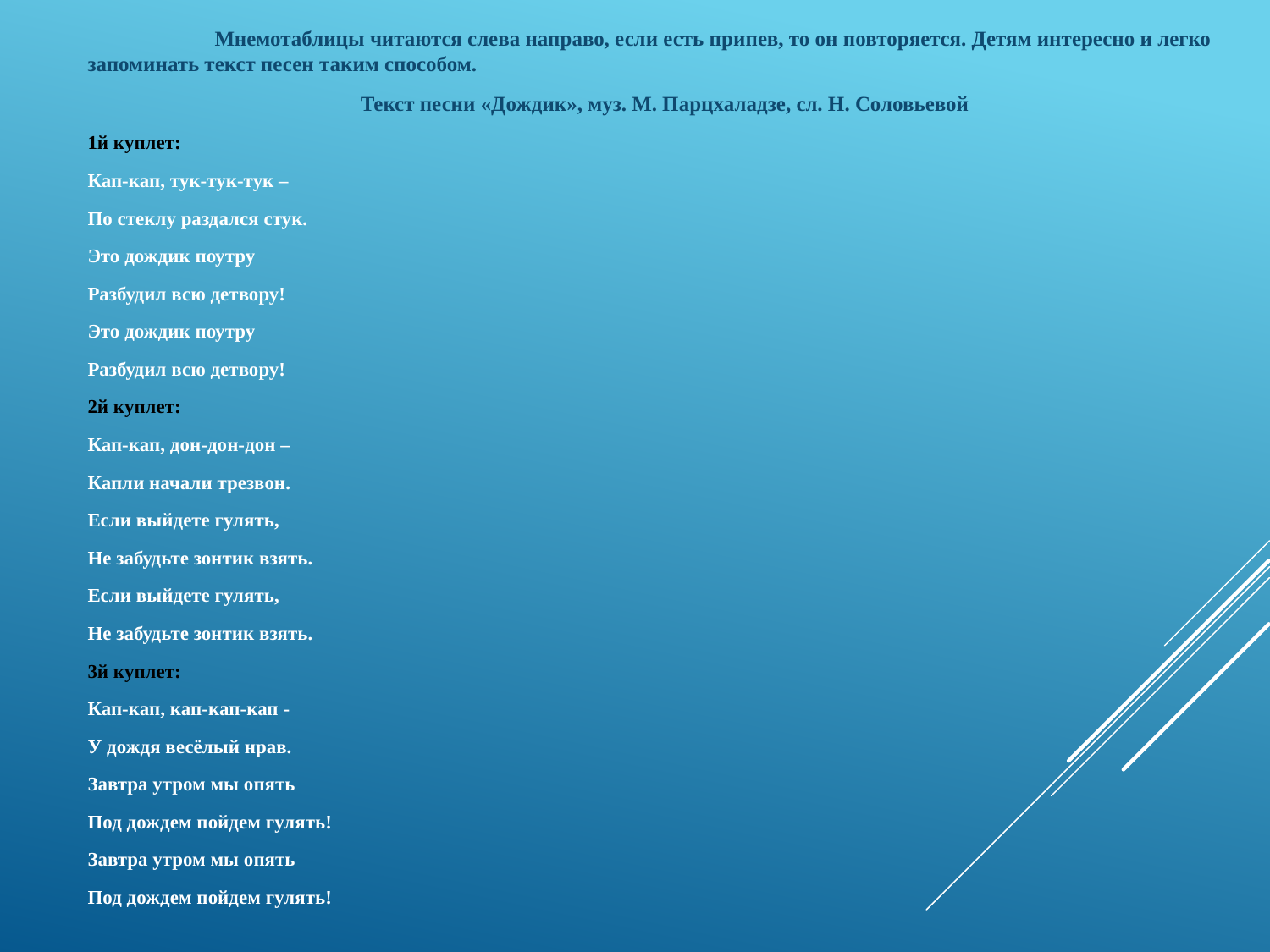

Мнемотаблицы читаются слева направо, если есть припев, то он повторяется. Детям интересно и легко запоминать текст песен таким способом.
Текст песни «Дождик», муз. М. Парцхаладзе, сл. Н. Соловьевой
1й куплет:
Кап-кап, тук-тук-тук –
По стеклу раздался стук.
Это дождик поутру
Разбудил всю детвору!
Это дождик поутру
Разбудил всю детвору!
2й куплет:
Кап-кап, дон-дон-дон –
Капли начали трезвон.
Если выйдете гулять,
Не забудьте зонтик взять.
Если выйдете гулять,
Не забудьте зонтик взять.
3й куплет:
Кап-кап, кап-кап-кап -
У дождя весёлый нрав.
Завтра утром мы опять
Под дождем пойдем гулять!
Завтра утром мы опять
Под дождем пойдем гулять!